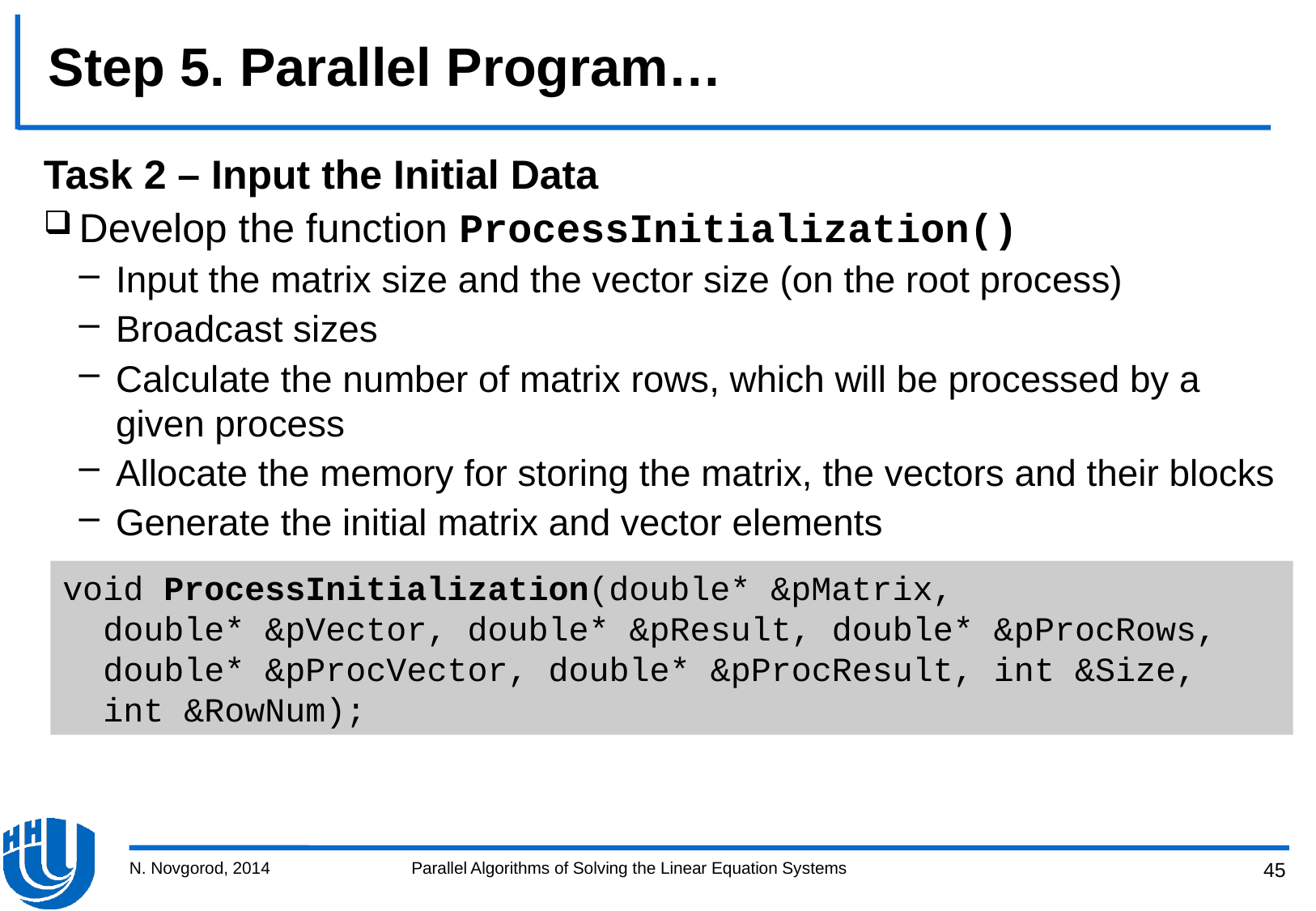

# Step 5. Parallel Program…
Task 2 – Input the Initial Data
Develop the function ProcessInitialization()
Input the matrix size and the vector size (on the root process)
Broadcast sizes
Calculate the number of matrix rows, which will be processed by a given process
Allocate the memory for storing the matrix, the vectors and their blocks
Generate the initial matrix and vector elements

void ProcessInitialization(double* &pMatrix,
  double* &pVector, double* &pResult, double* &pProcRows,
  double* &pProcVector, double* &pProcResult, int &Size,
  int &RowNum);
N. Novgorod, 2014
Parallel Algorithms of Solving the Linear Equation Systems
45